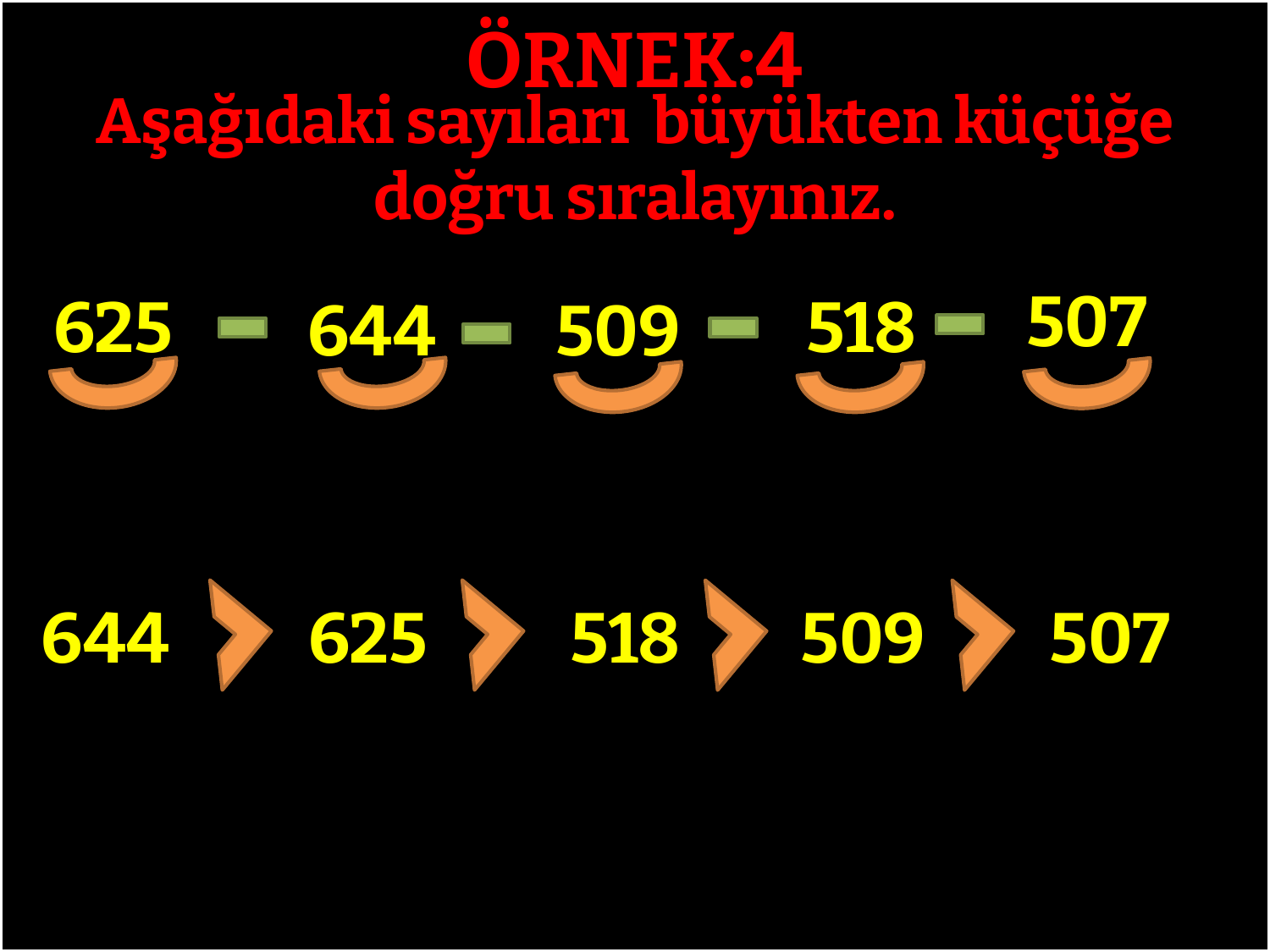

ÖRNEK:4
Aşağıdaki sayıları  büyükten küçüğe doğru sıralayınız.
507
625
518
644
509

#

644
625
507
518
509